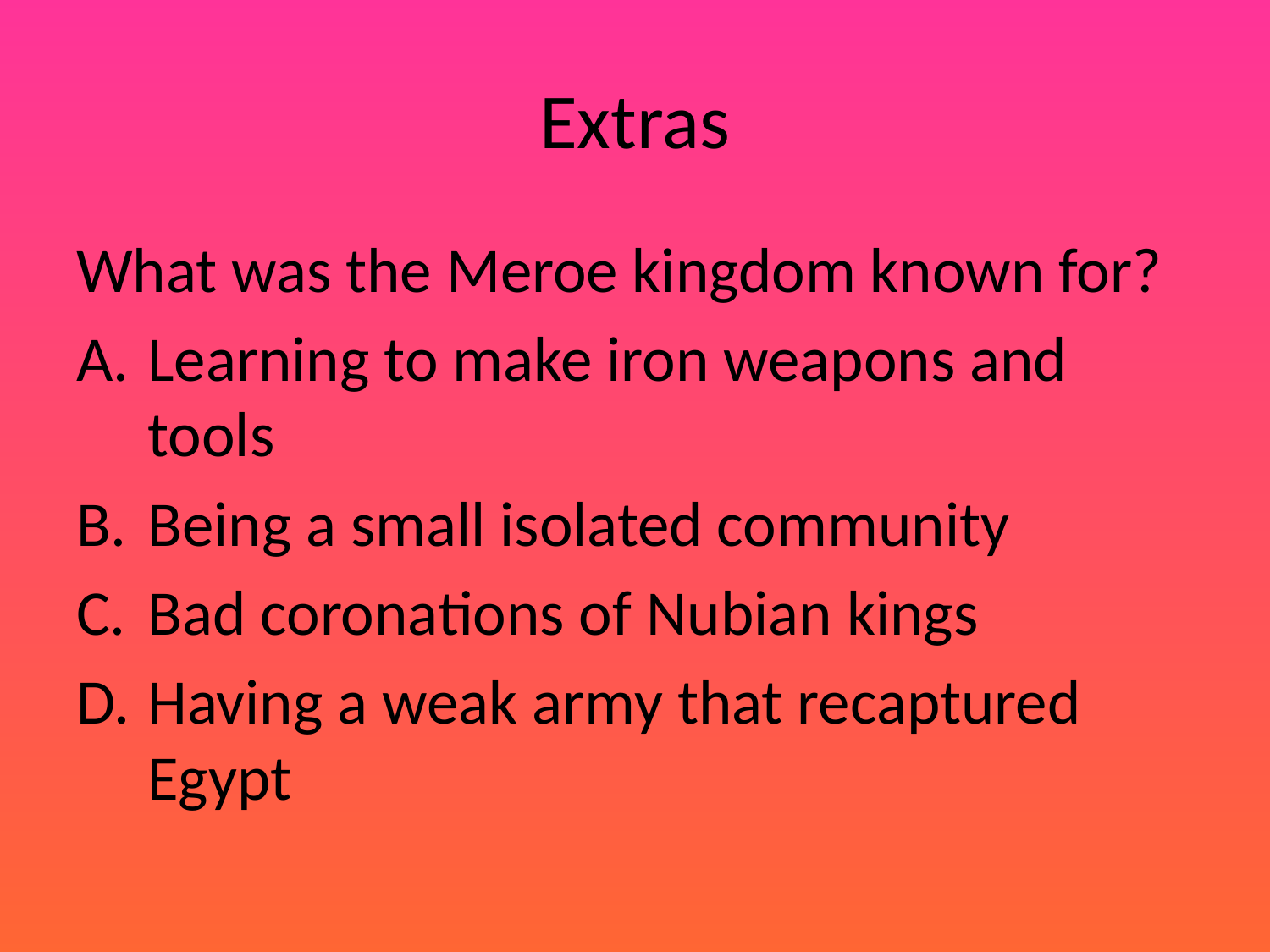

# Extras
What was the Meroe kingdom known for?
Learning to make iron weapons and tools
Being a small isolated community
Bad coronations of Nubian kings
Having a weak army that recaptured Egypt